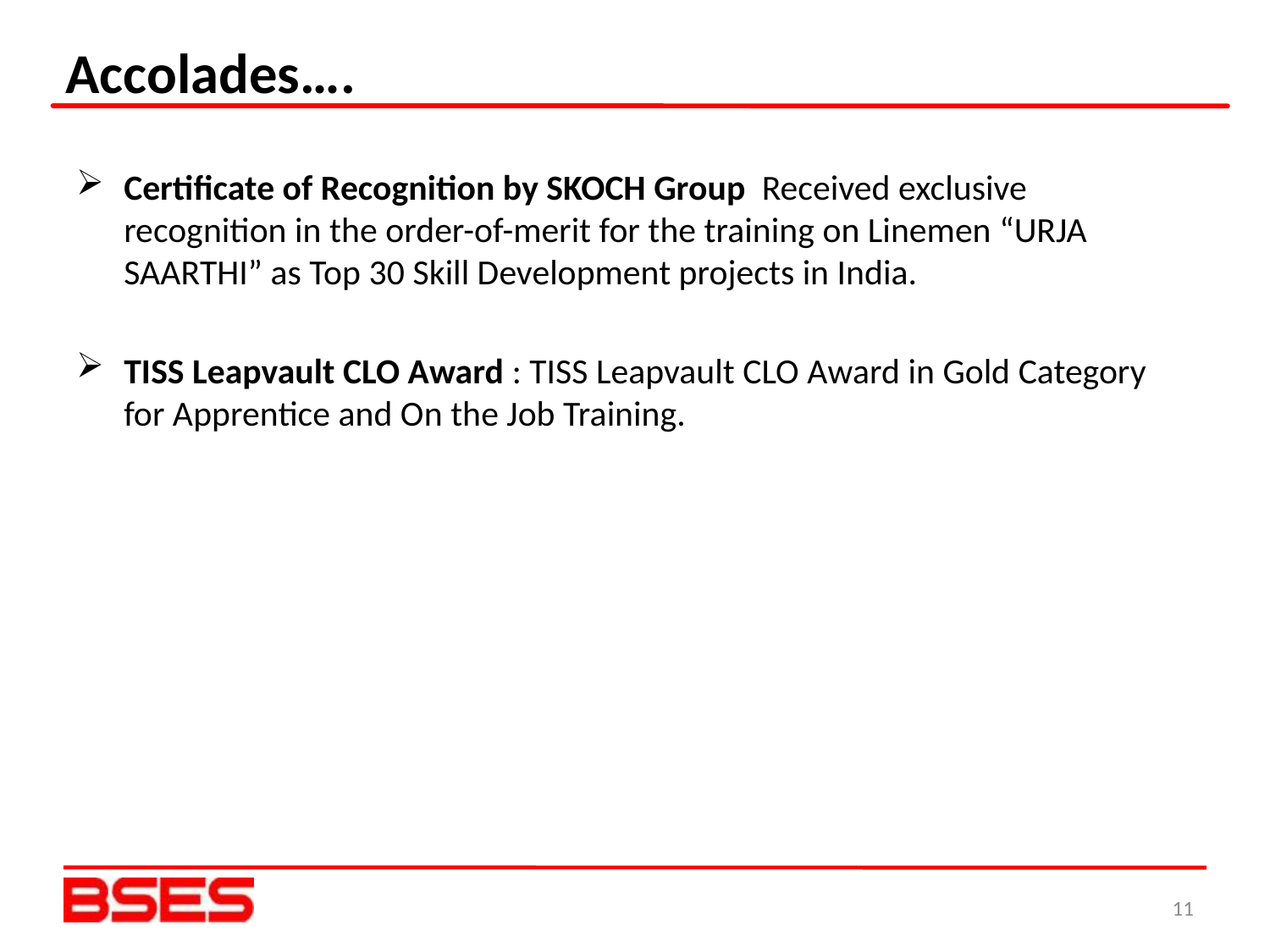

# Accolades….
Certificate of Recognition by SKOCH Group  Received exclusive recognition in the order-of-merit for the training on Linemen “URJA SAARTHI” as Top 30 Skill Development projects in India.

TISS Leapvault CLO Award : TISS Leapvault CLO Award in Gold Category  for Apprentice and On the Job Training.
11